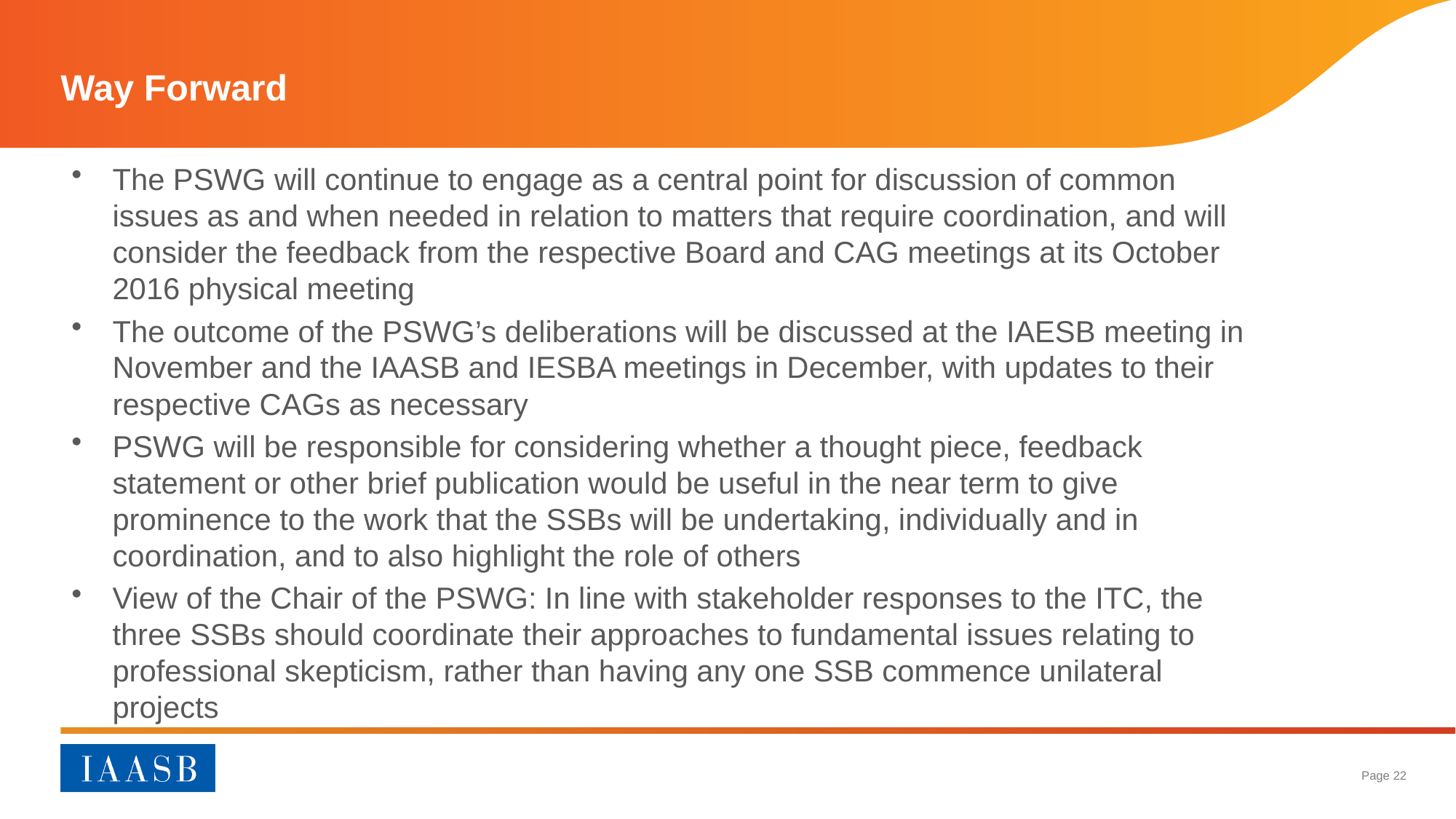

# Way Forward

The PSWG will continue to engage as a central point for discussion of common issues as and when needed in relation to matters that require coordination, and will consider the feedback from the respective Board and CAG meetings at its October 2016 physical meeting
The outcome of the PSWG’s deliberations will be discussed at the IAESB meeting in November and the IAASB and IESBA meetings in December, with updates to their respective CAGs as necessary
PSWG will be responsible for considering whether a thought piece, feedback statement or other brief publication would be useful in the near term to give prominence to the work that the SSBs will be undertaking, individually and in coordination, and to also highlight the role of others
View of the Chair of the PSWG: In line with stakeholder responses to the ITC, the three SSBs should coordinate their approaches to fundamental issues relating to professional skepticism, rather than having any one SSB commence unilateral projects